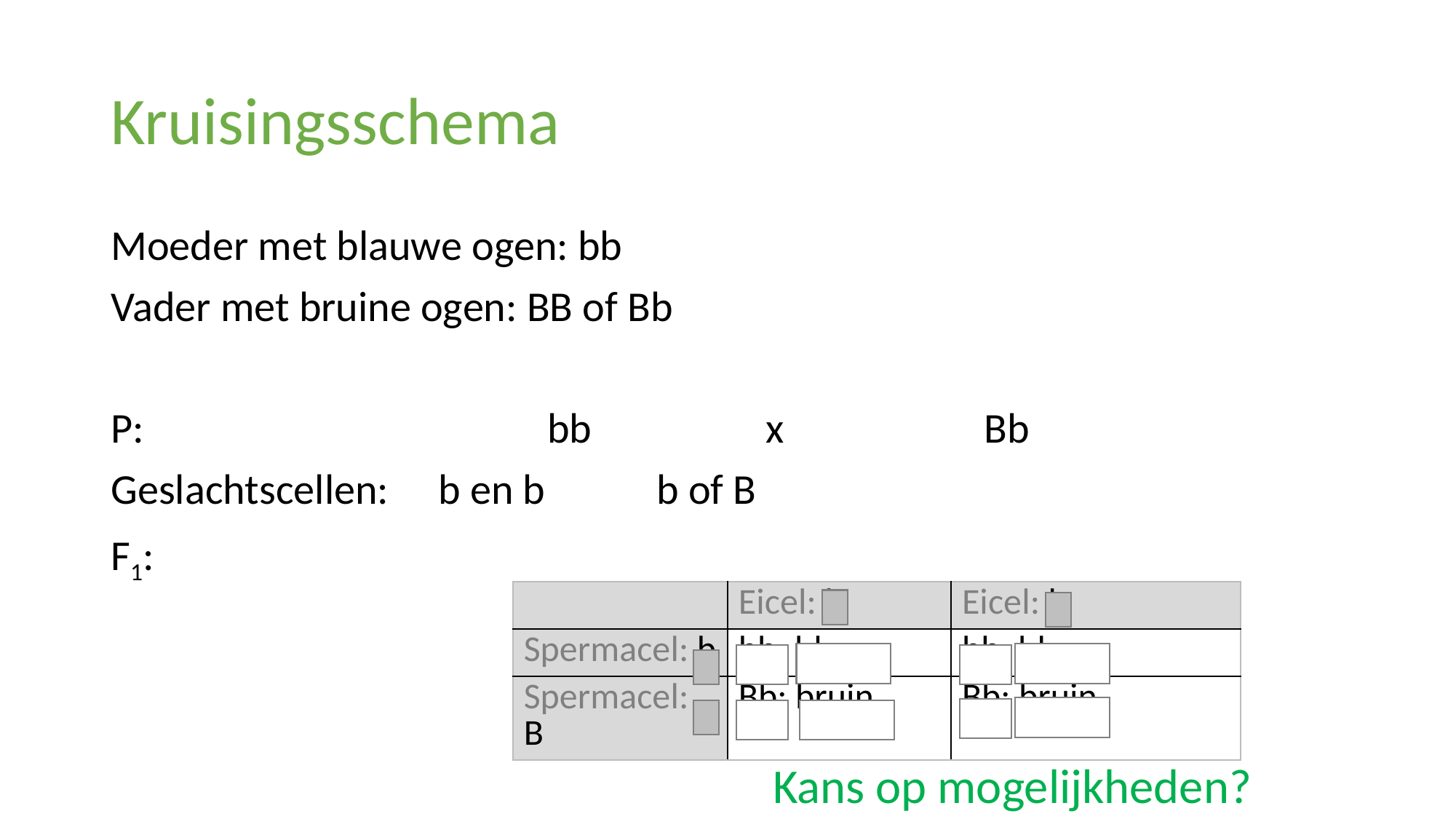

# Kruisingsschema
Moeder met blauwe ogen: bb
Vader met bruine ogen: BB of Bb

P:				bb		x 		Bb
Geslachtscellen: 	b en b		b of B
F1:
|  | Eicel: b | Eicel: b |
| --- | --- | --- |
| Spermacel: b | bb: blauw | bb: blauw |
| Spermacel: B | Bb: bruin | Bb: bruin |

Kans op mogelijkheden?